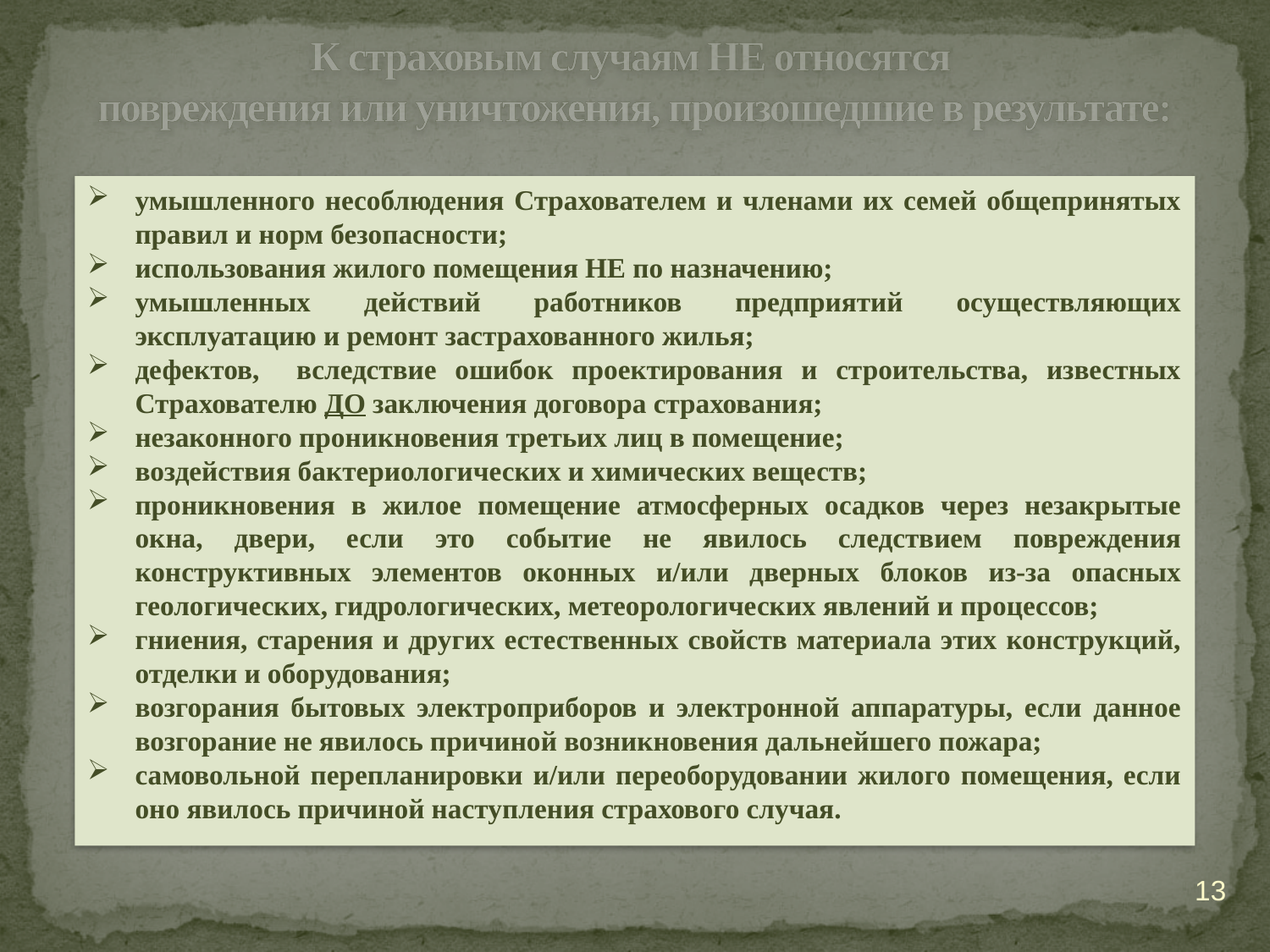

# К страховым случаям НЕ относятся повреждения или уничтожения, произошедшие в результате:
умышленного несоблюдения Страхователем и членами их семей общепринятых правил и норм безопасности;
использования жилого помещения НЕ по назначению;
умышленных действий работников предприятий осуществляющих эксплуатацию и ремонт застрахованного жилья;
дефектов,  вследствие ошибок проектирования и строительства, известных Страхователю ДО заключения договора страхования;
незаконного проникновения третьих лиц в помещение;
воздействия бактериологических и химических веществ;
проникновения в жилое помещение атмосферных осадков через незакрытые окна, двери, если это событие не явилось следствием повреждения конструктивных элементов оконных и/или дверных блоков из-за опасных геологических, гидрологических, метеорологических явлений и процессов;
гниения, старения и других естественных свойств материала этих конструкций, отделки и оборудования;
возгорания бытовых электроприборов и электронной аппаратуры, если данное возгорание не явилось причиной возникновения дальнейшего пожара;
самовольной перепланировки и/или переоборудовании жилого помещения, если оно явилось причиной наступления страхового случая.

13